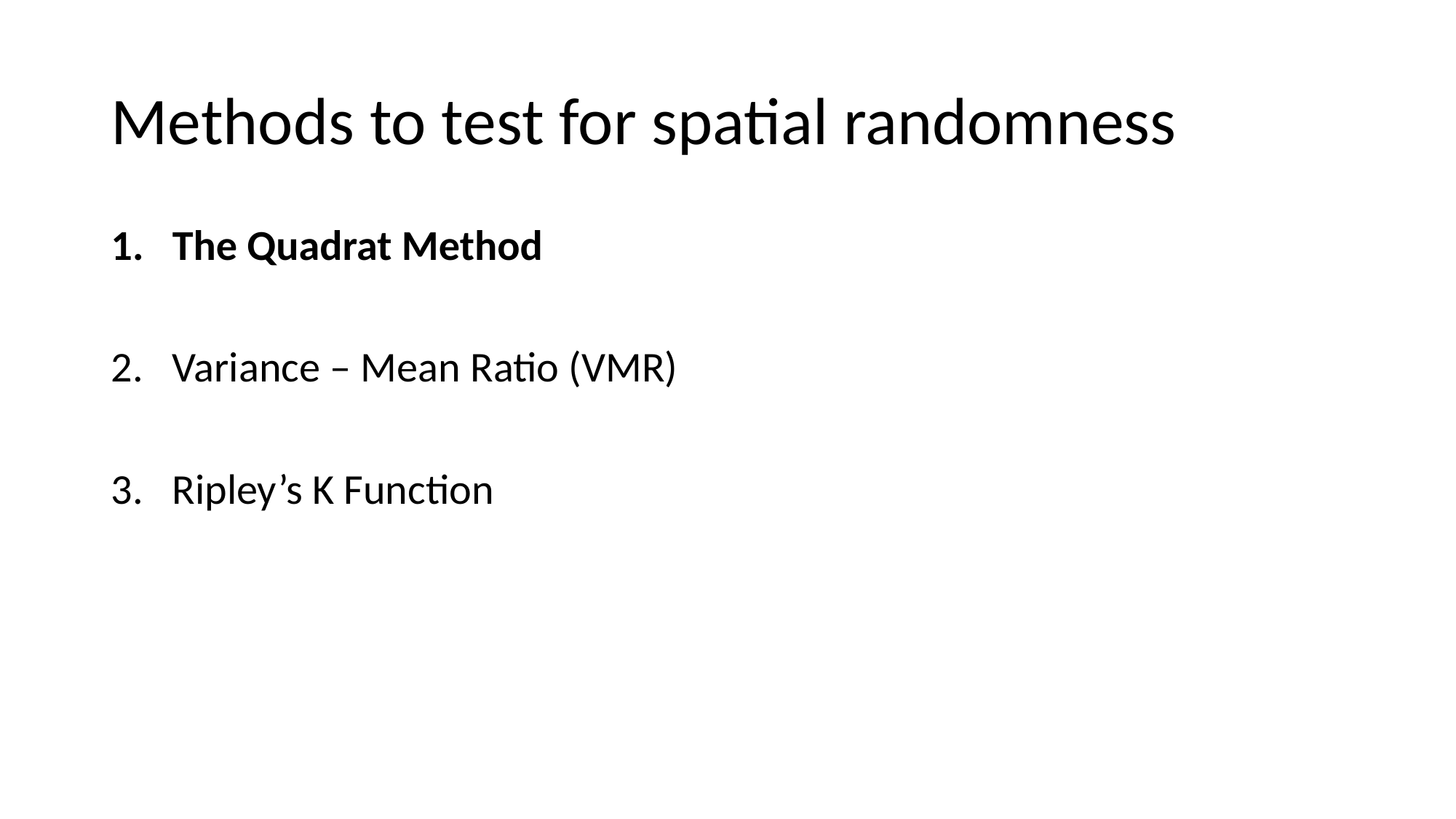

# Methods to test for spatial randomness
The Quadrat Method

Variance – Mean Ratio (VMR)

Ripley’s K Function